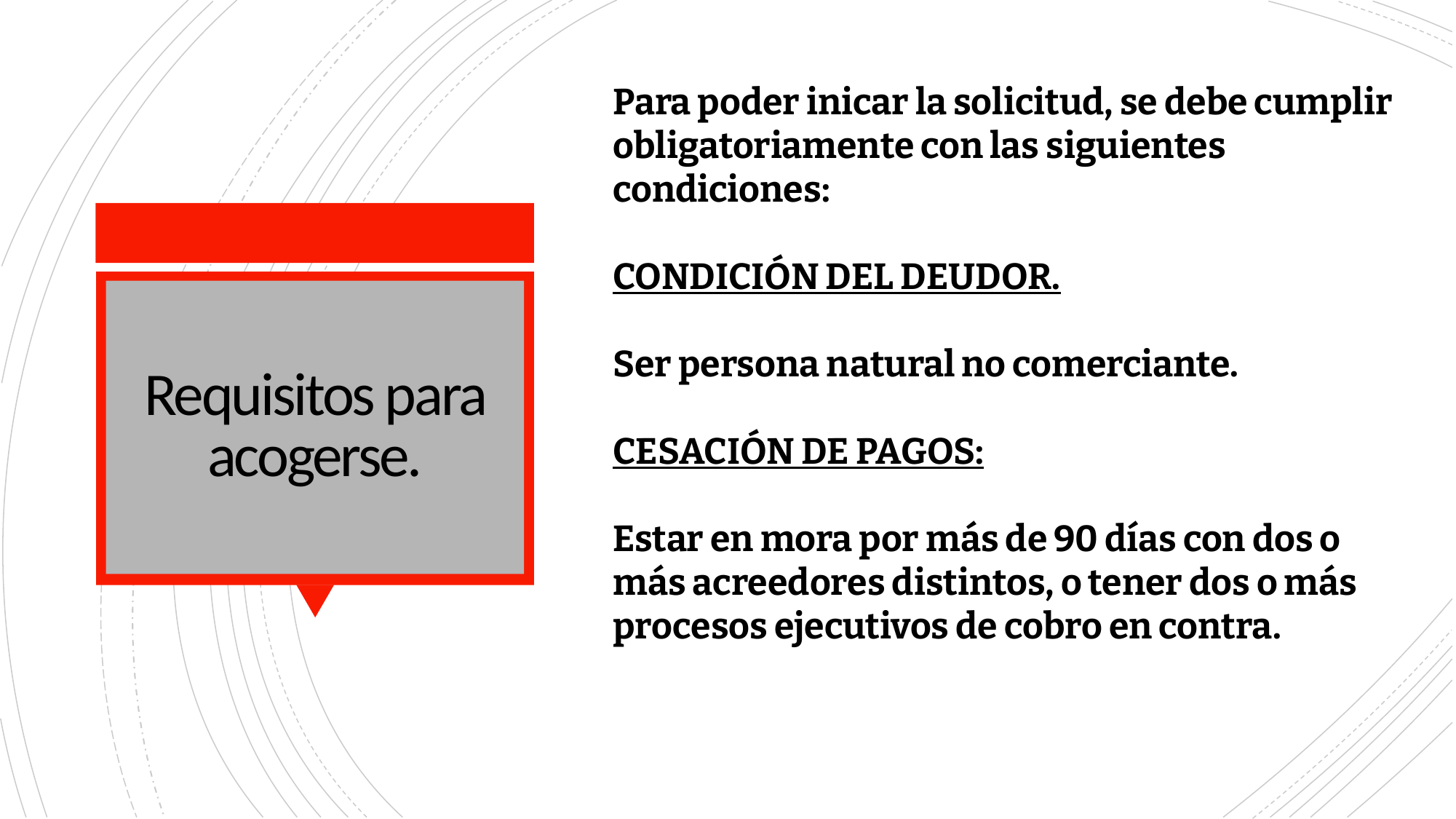

Para poder inicar la solicitud, se debe cumplir obligatoriamente con las siguientes condiciones:

CONDICIÓN DEL DEUDOR.

Ser persona natural no comerciante.

CESACIÓN DE PAGOS:

Estar en mora por más de 90 días con dos o más acreedores distintos, o tener dos o más procesos ejecutivos de cobro en contra.
# Requisitos para acogerse.